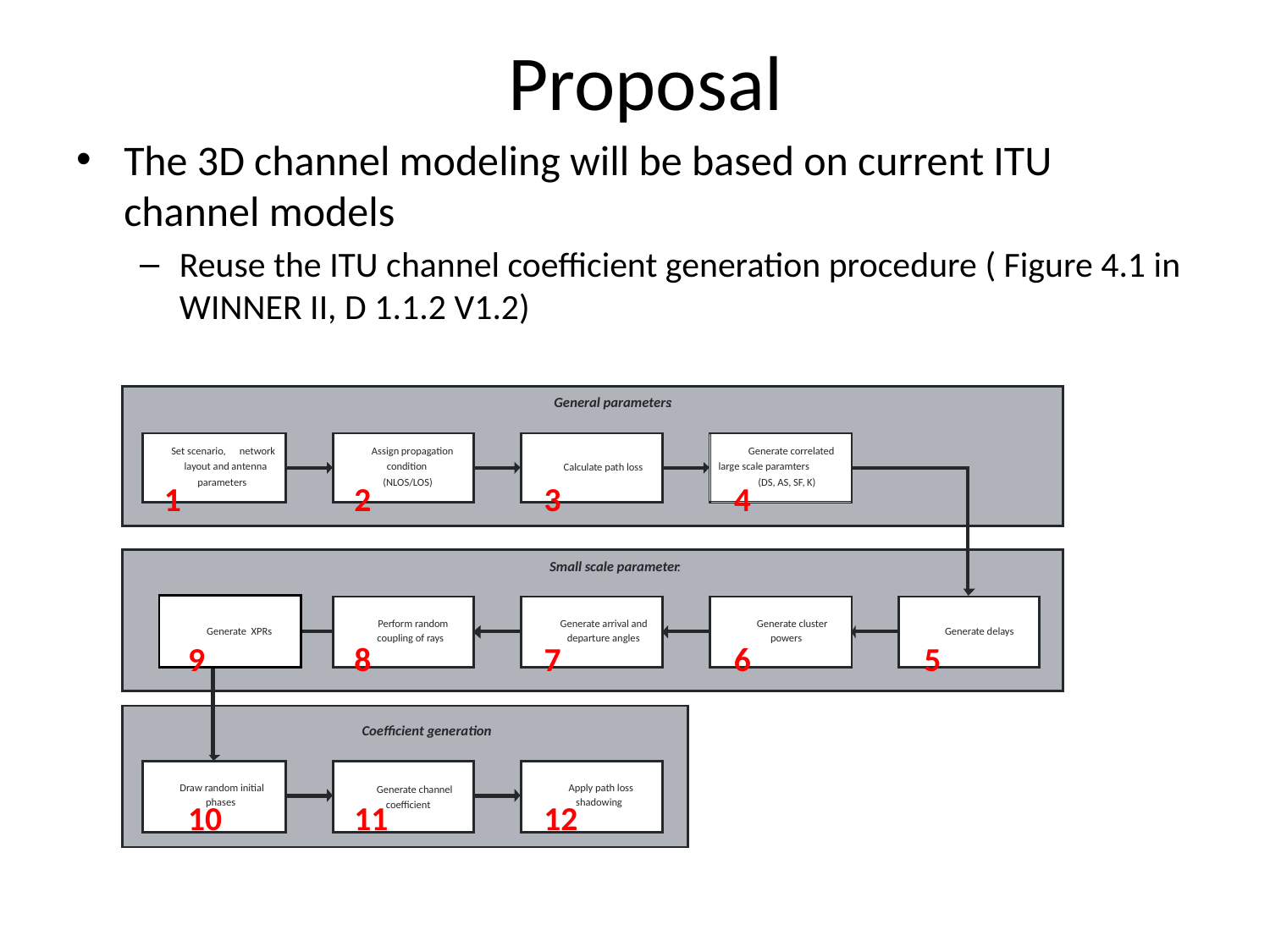

# Proposal
The 3D channel modeling will be based on current ITU channel models
Reuse the ITU channel coefficient generation procedure ( Figure 4.1 in WINNER II, D 1.1.2 V1.2)

General parameters
:

Set scenario,
network
Assign propagation
Generate correlated
large scale paramters
layout and antenna
condition
Calculate path loss

parameters
(NLOS/LOS)
(DS, AS, SF, K)
1
2
3
4

Small scale parameter
:

Perform random
Generate arrival and
Generate cluster
Generate  XPRs
Generate delays

coupling of rays
departure angles
powers
9
8
7
6
5
Coefficient generation
:

Draw random initial
Apply path loss
Generate channel

phases
shadowing
coefficient

10
11
12